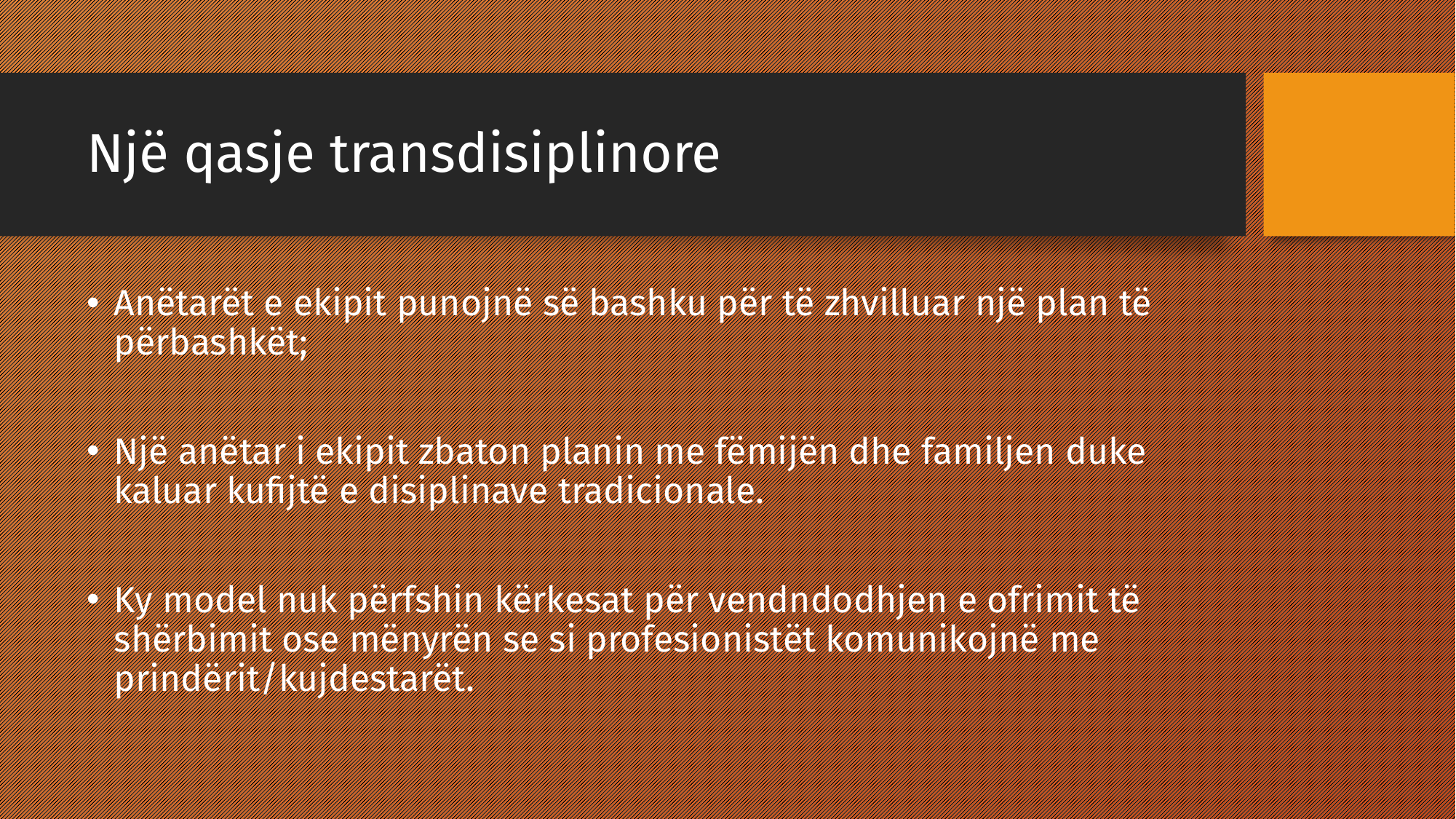

# Një qasje transdisiplinore
Anëtarët e ekipit punojnë së bashku për të zhvilluar një plan të përbashkët;

Një anëtar i ekipit zbaton planin me fëmijën dhe familjen duke kaluar kufijtë e disiplinave tradicionale.

Ky model nuk përfshin kërkesat për vendndodhjen e ofrimit të shërbimit ose mënyrën se si profesionistët komunikojnë me prindërit/kujdestarët.